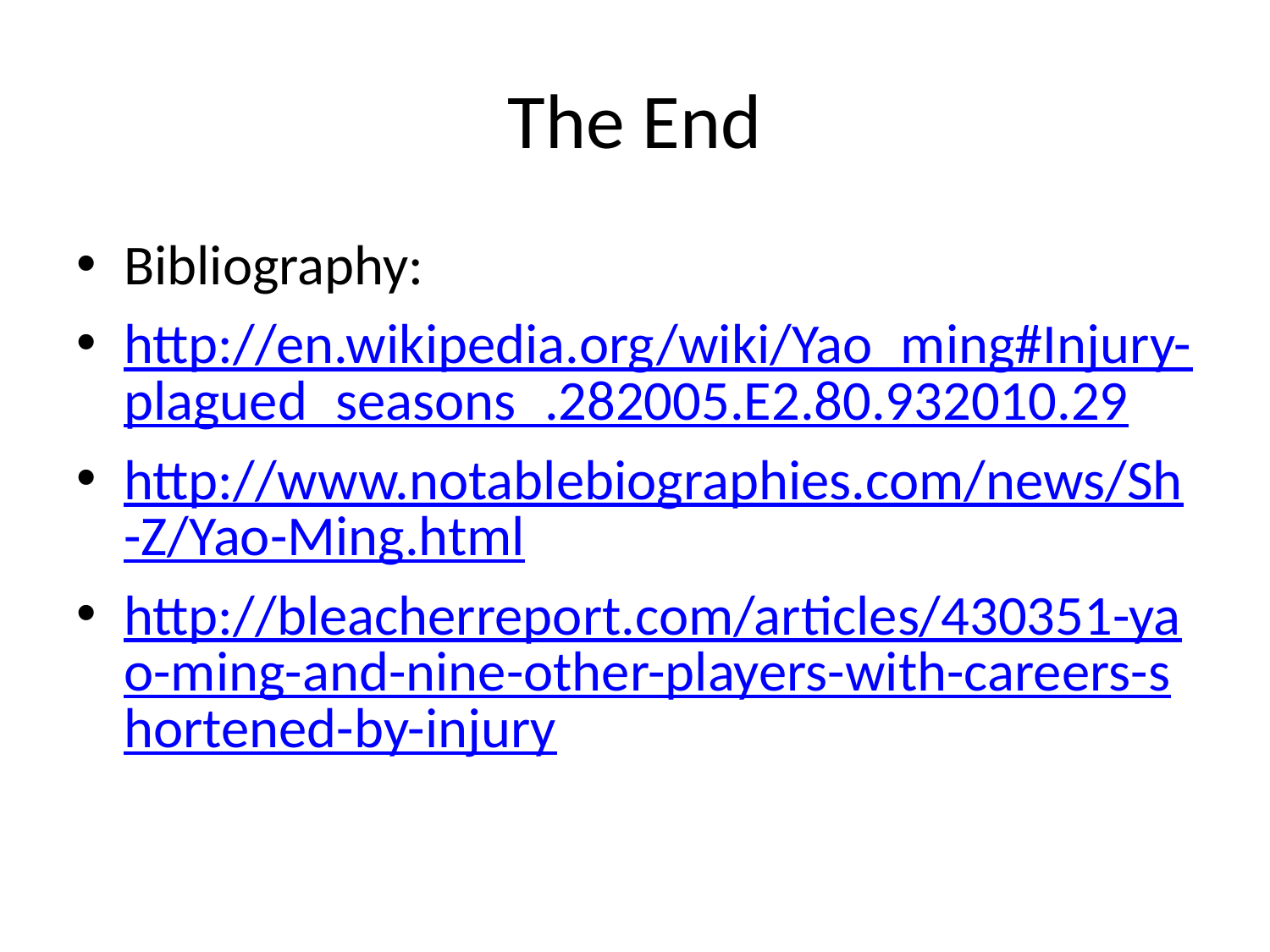

# The End
Bibliography:
http://en.wikipedia.org/wiki/Yao_ming#Injury-plagued_seasons_.282005.E2.80.932010.29
http://www.notablebiographies.com/news/Sh-Z/Yao-Ming.html
http://bleacherreport.com/articles/430351-yao-ming-and-nine-other-players-with-careers-shortened-by-injury